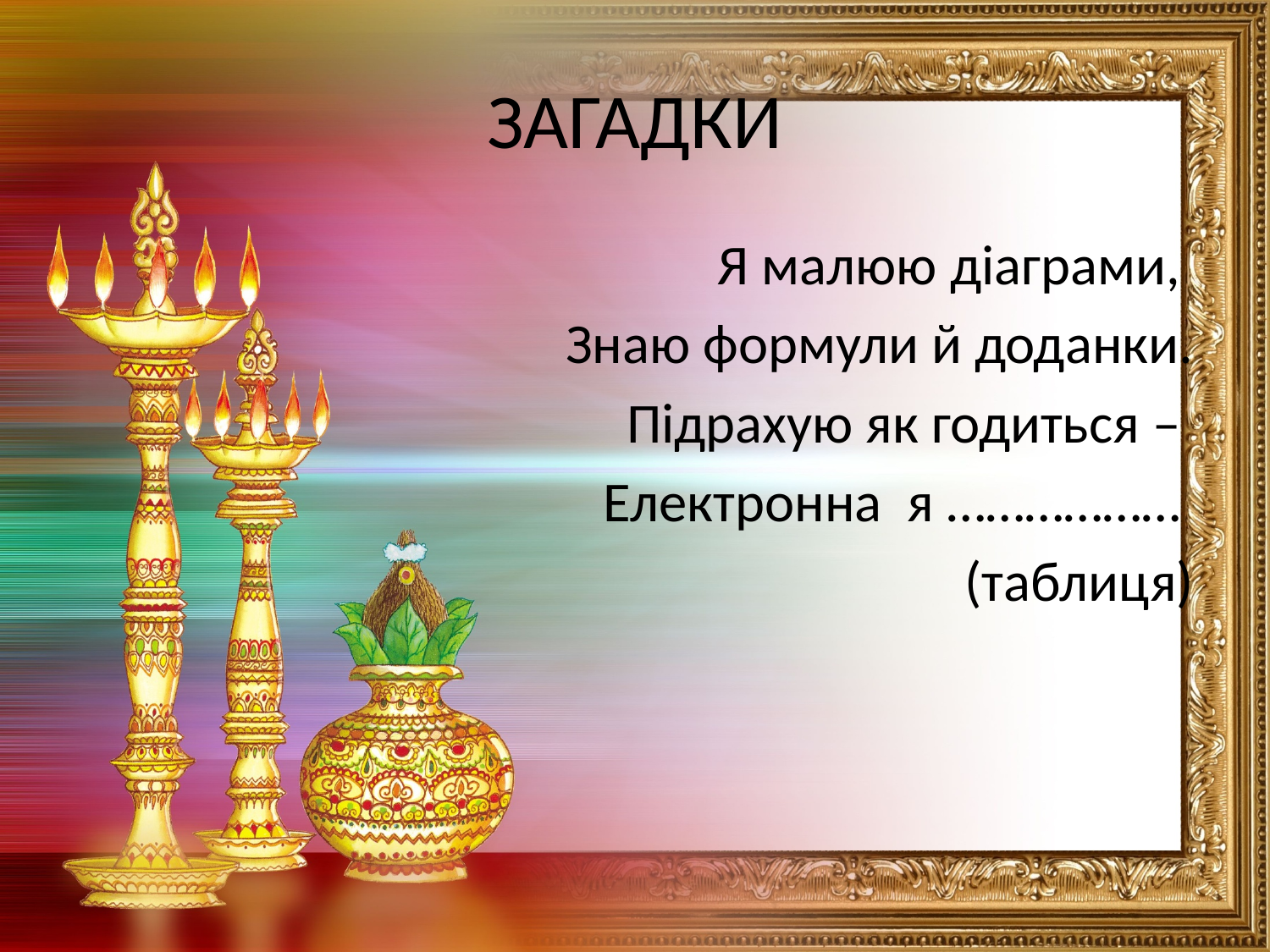

# ЗАГАДКИ
Я малюю діаграми,
Знаю формули й доданки.
Підрахую як годиться –
Електронна  я ………………
(таблиця)